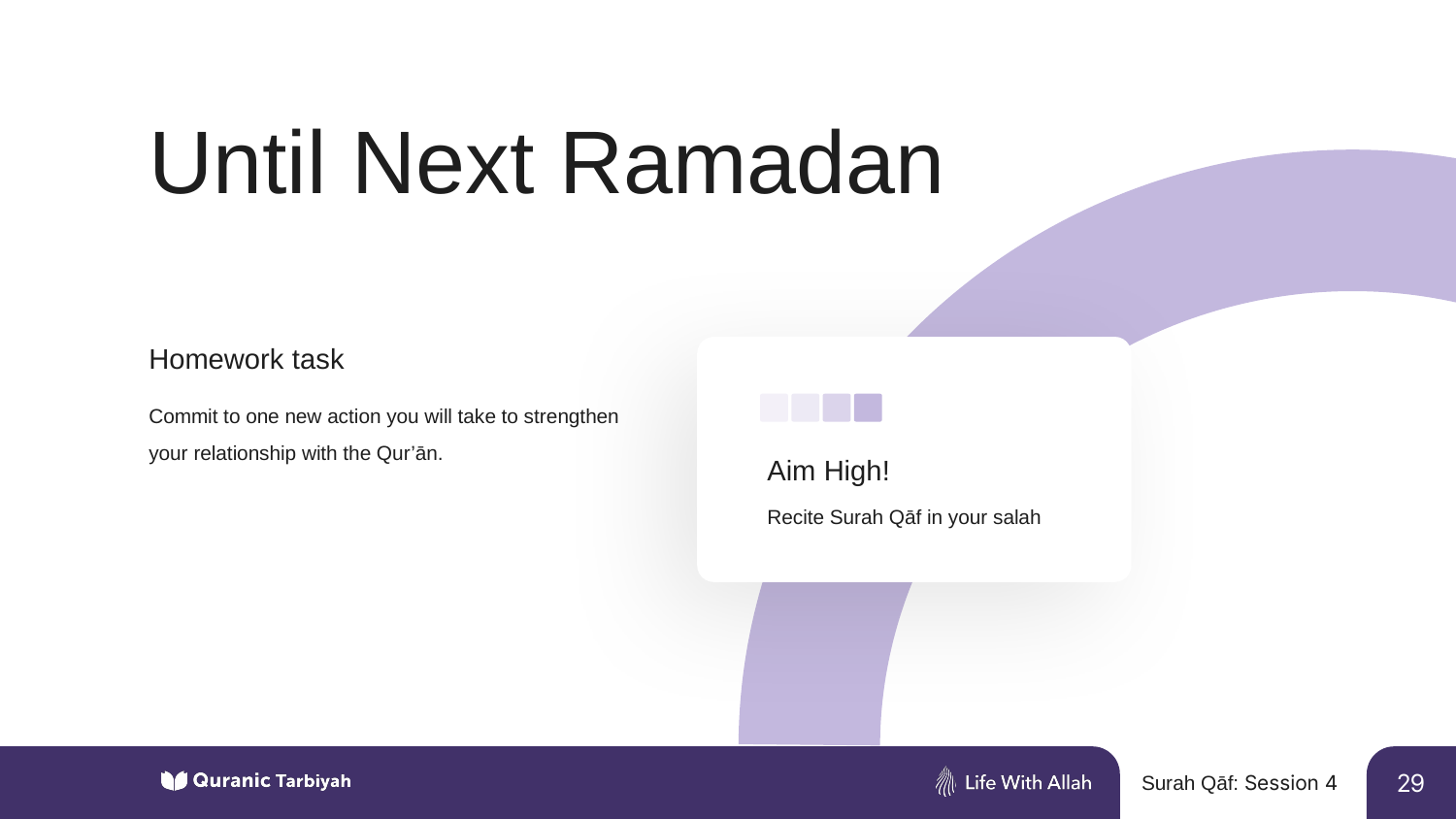

Until Next Ramadan
Homework task

Commit to one new action you will take to strengthen your relationship with the Qur’ān.

Aim High!
Recite Surah Qāf in your salah